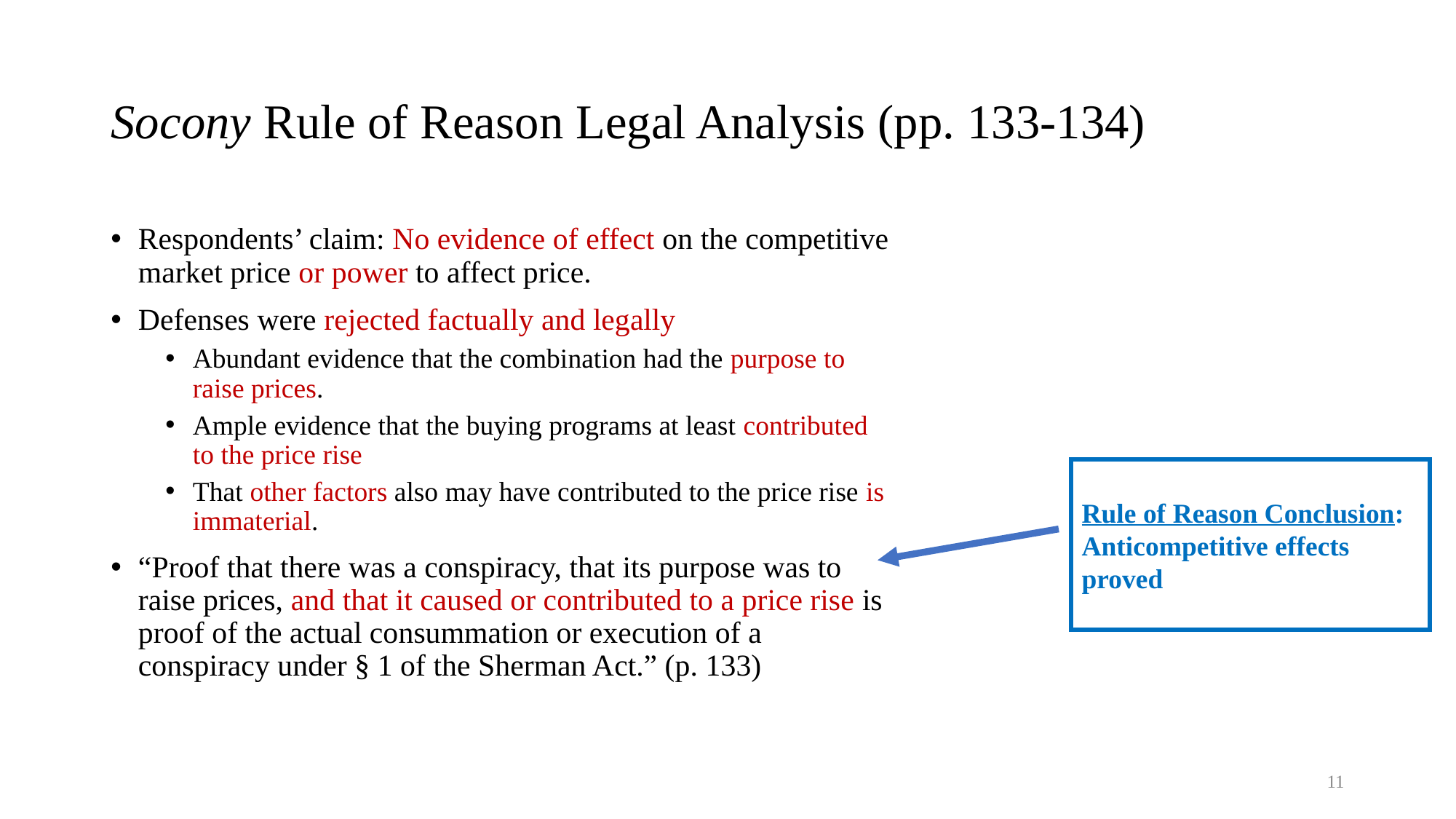

# Socony Rule of Reason Legal Analysis (pp. 133-134)
Respondents’ claim: No evidence of effect on the competitive market price or power to affect price.
Defenses were rejected factually and legally
Abundant evidence that the combination had the purpose to raise prices.
Ample evidence that the buying programs at least contributed to the price rise
That other factors also may have contributed to the price rise is immaterial.
“Proof that there was a conspiracy, that its purpose was to raise prices, and that it caused or contributed to a price rise is proof of the actual consummation or execution of a conspiracy under § 1 of the Sherman Act.” (p. 133)

Rule of Reason Conclusion:
Anticompetitive effects proved
11